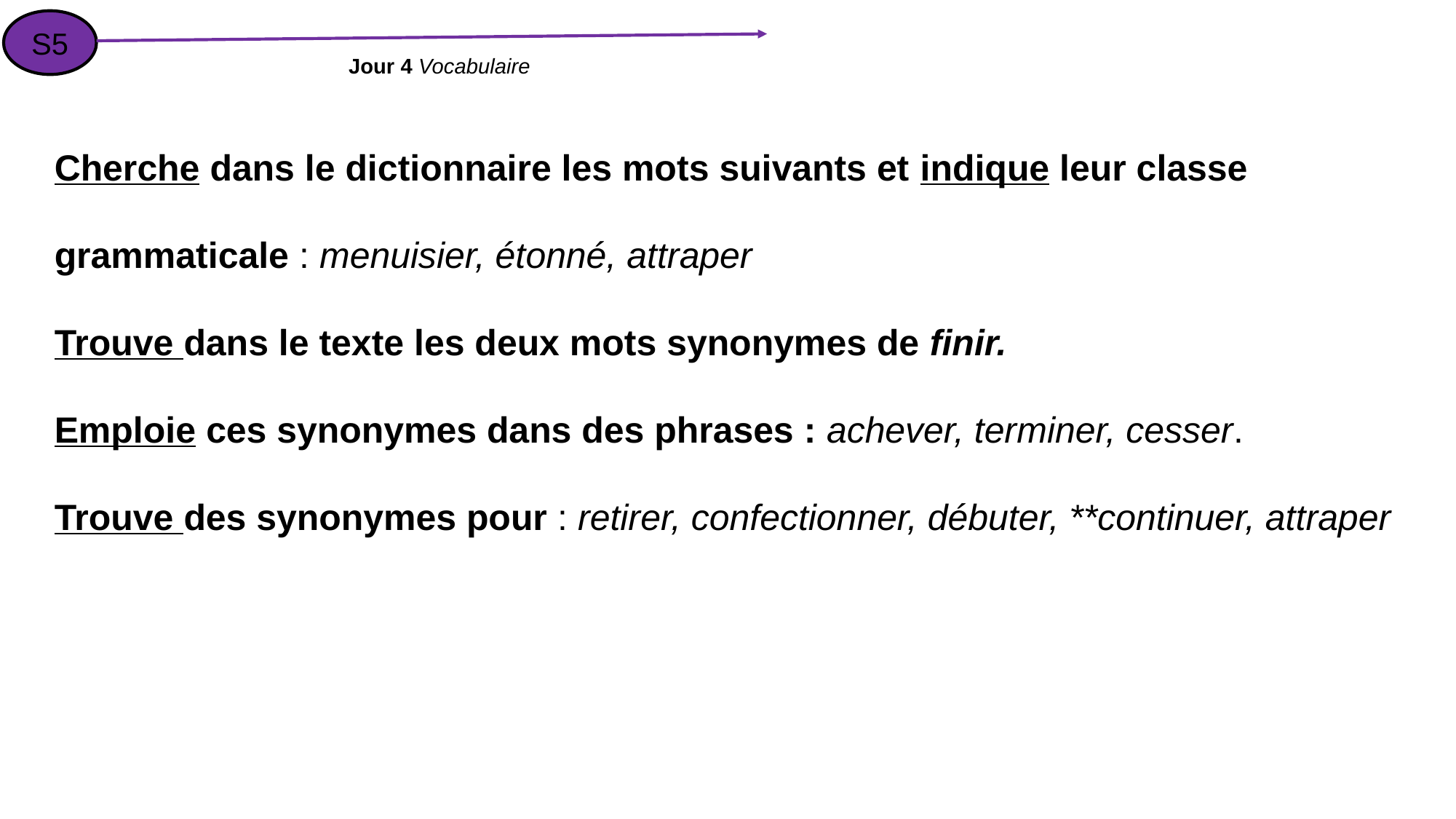

S5
Jour 4 Vocabulaire
Cherche dans le dictionnaire les mots suivants et indique leur classe grammaticale : menuisier, étonné, attraper
Trouve dans le texte les deux mots synonymes de finir.
Emploie ces synonymes dans des phrases : achever, terminer, cesser.
Trouve des synonymes pour : retirer, confectionner, débuter, **continuer, attraper